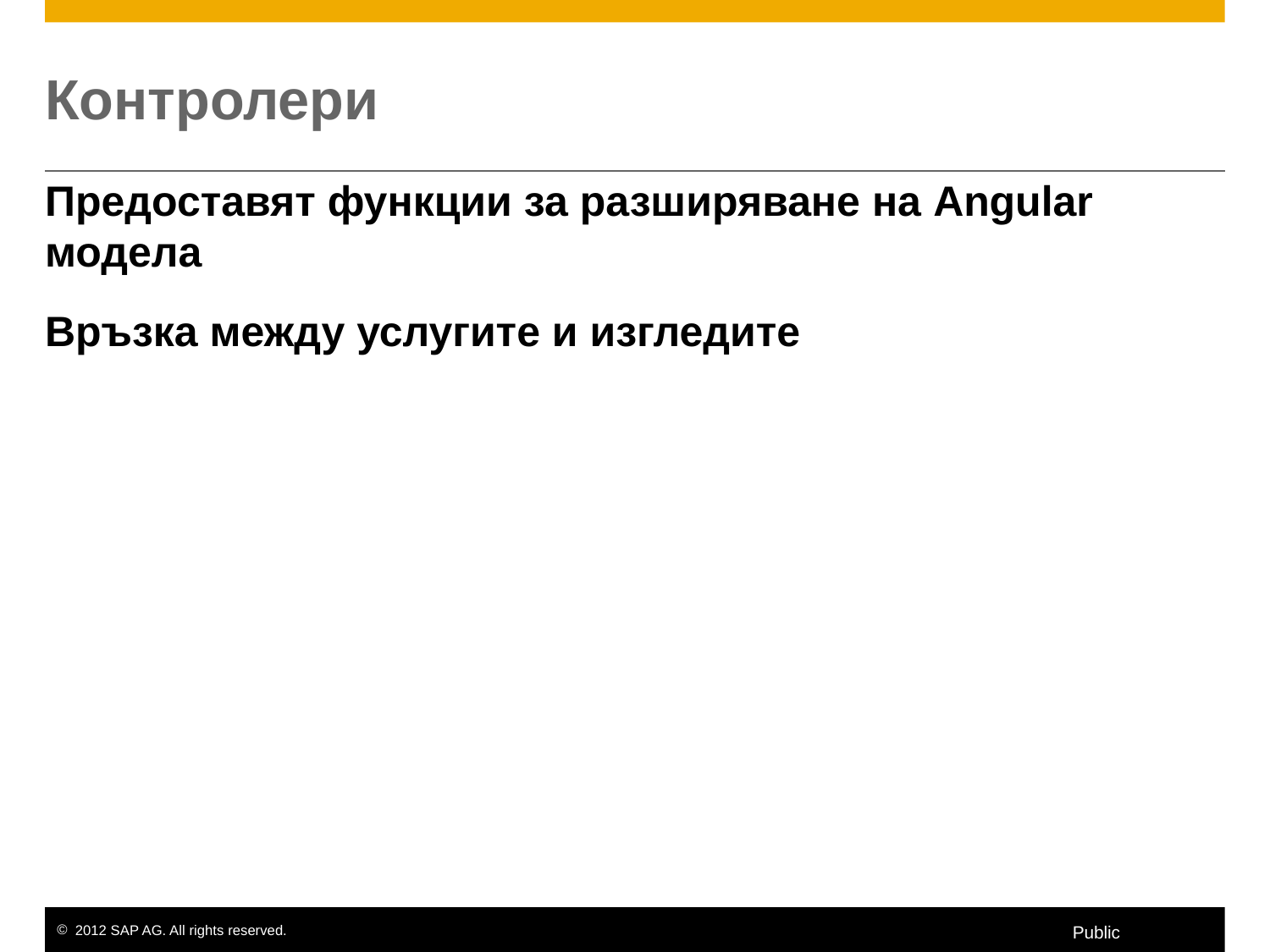

# Контролери
Предоставят функции за разширяване на Angular  модела
Връзка между услугите и изгледите